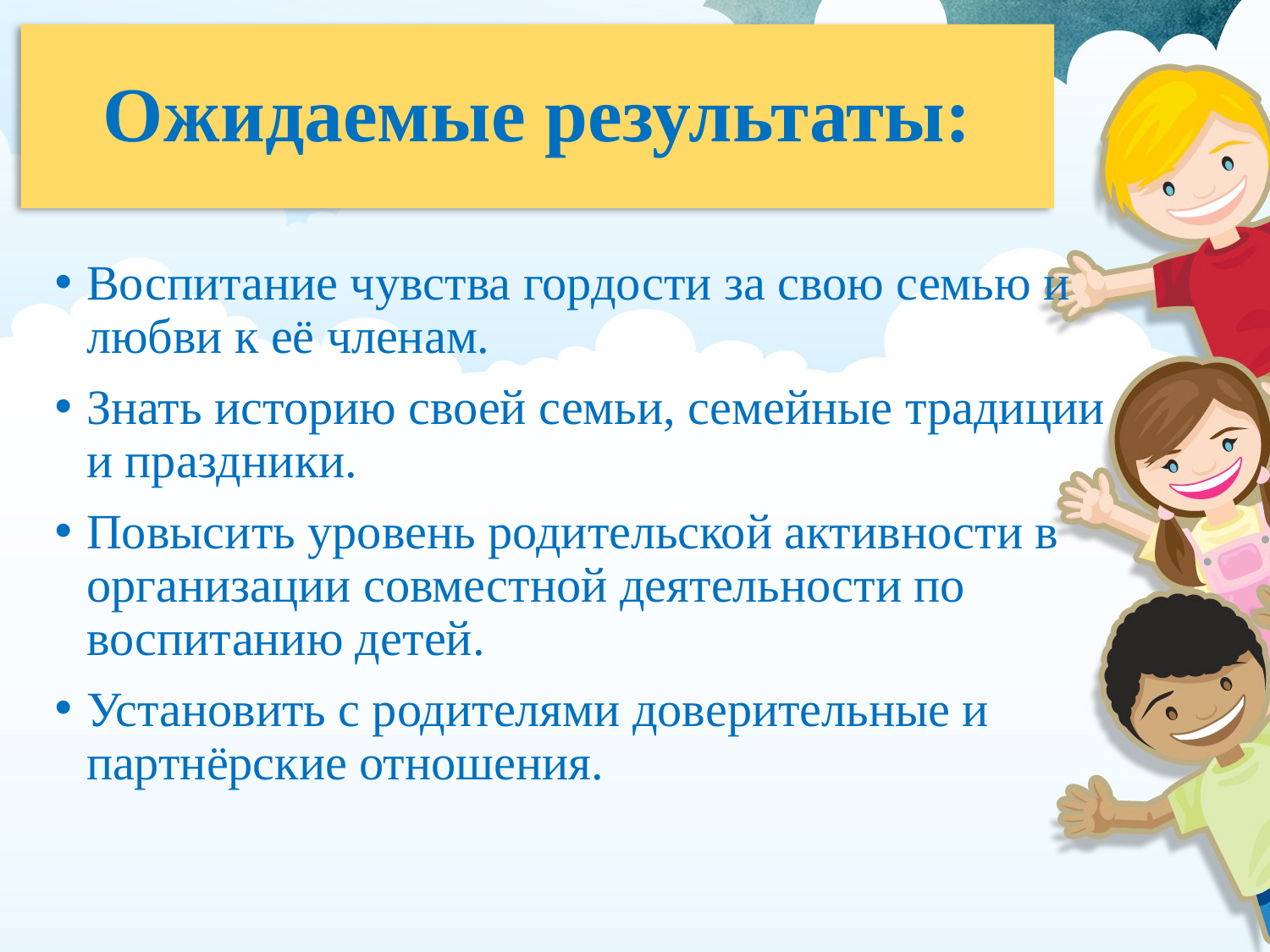

# Ожидаемые результаты:
Воспитание чувства гордости за свою семью и любви к её членам.
Знать историю своей семьи, семейные традиции и праздники.
Повысить уровень родительской активности в организации совместной деятельности по воспитанию детей.
Установить с родителями доверительные и партнёрские отношения.